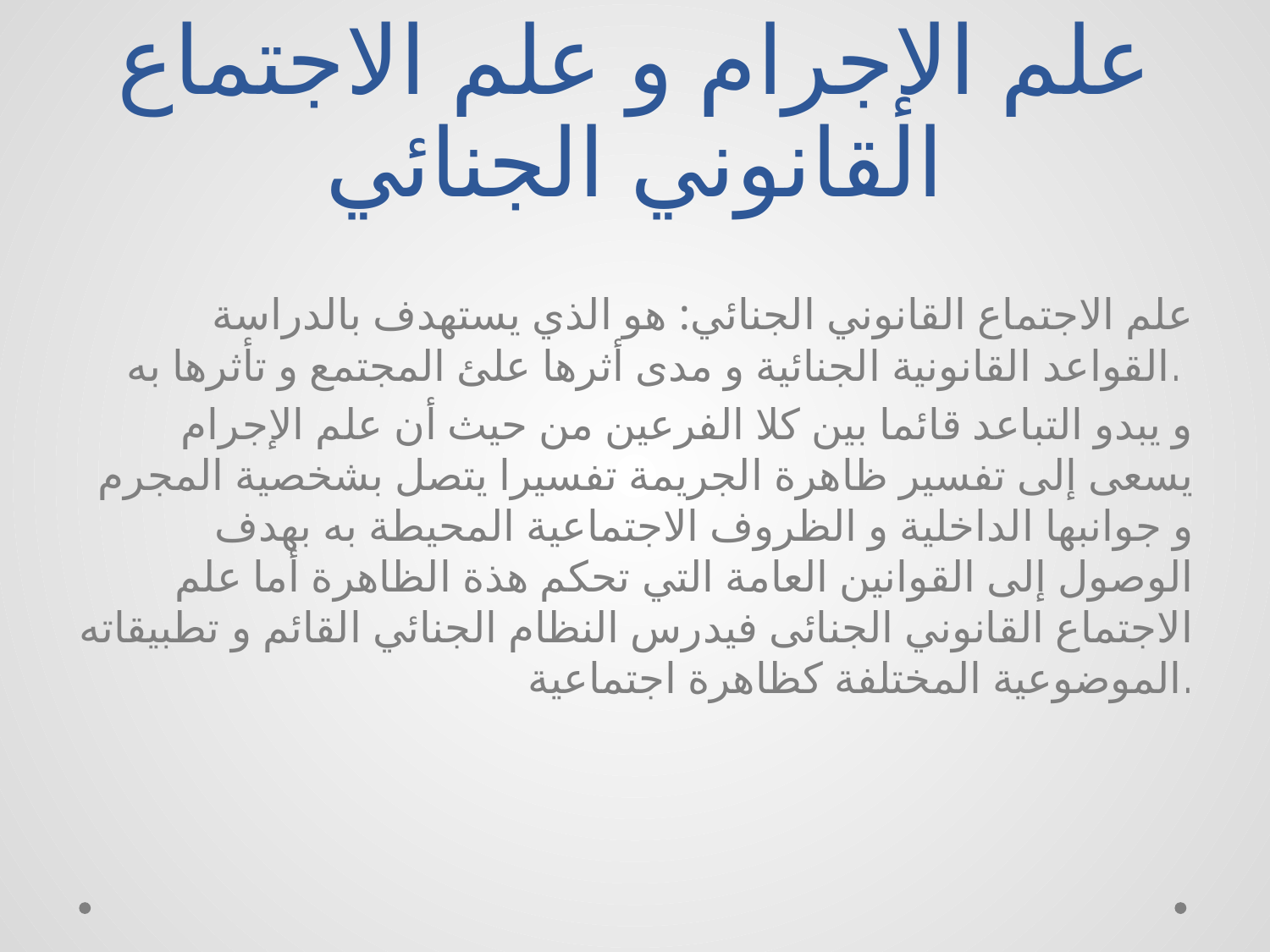

# علم الإجرام و علم الاجتماع القانوني الجنائي

علم الاجتماع القانوني الجنائي: هو الذي يستهدف بالدراسة القواعد القانونية الجنائية و مدى أثرها علئ المجتمع و تأثرها به.
و يبدو التباعد قائما بين كلا الفرعين من حيث أن علم الإجرام يسعى إلى تفسير ظاهرة الجريمة تفسيرا يتصل بشخصية المجرم و جوانبها الداخلية و الظروف الاجتماعية المحيطة به بهدف الوصول إلى القوانين العامة التي تحكم هذة الظاهرة أما علم الاجتماع القانوني الجنائى فيدرس النظام الجنائي القائم و تطبيقاته الموضوعية المختلفة كظاهرة اجتماعية.